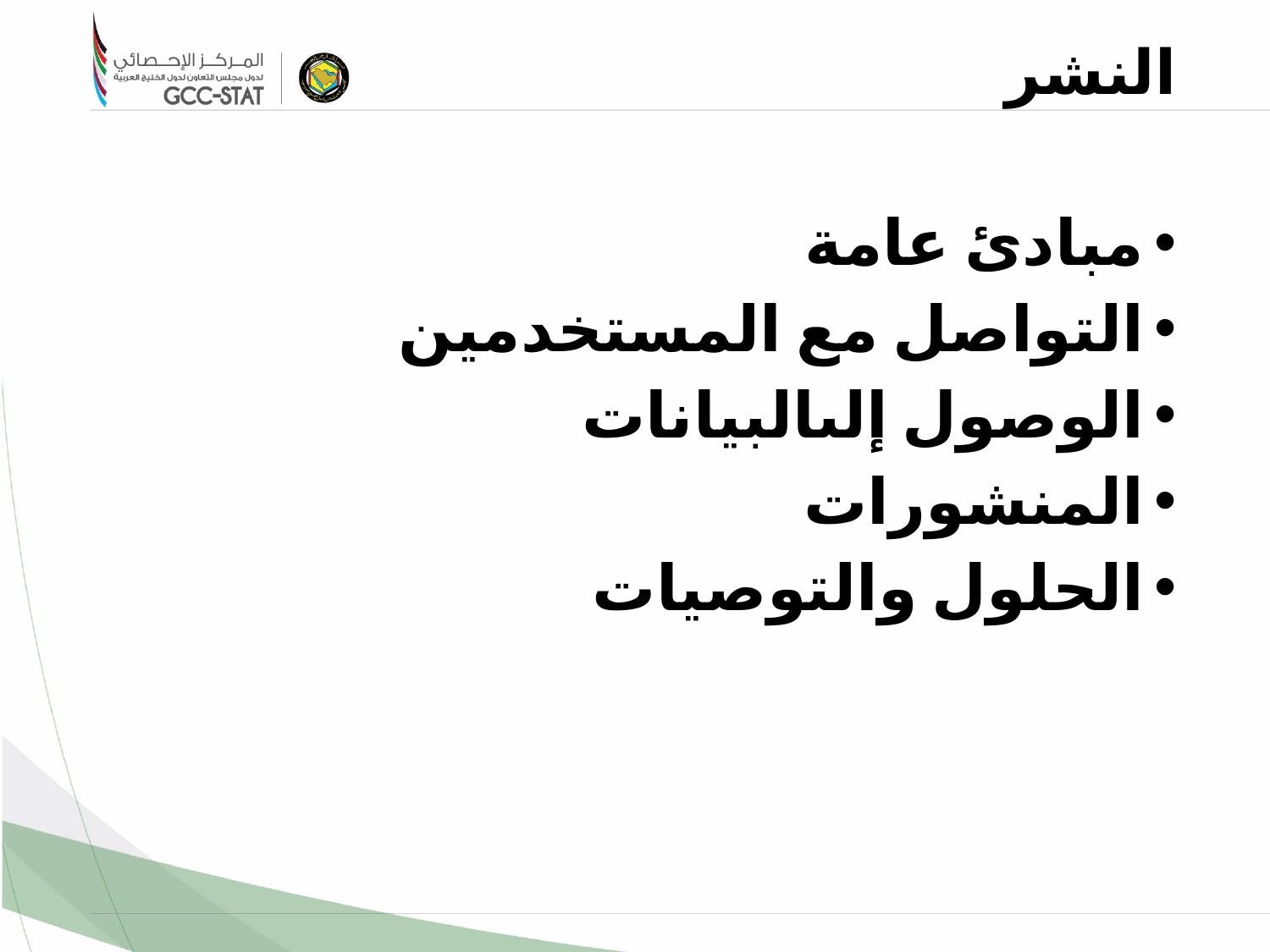

النشر
مبادئ عامة
التواصل مع المستخدمين
الوصول إلىالبيانات
المنشورات
الحلول والتوصيات